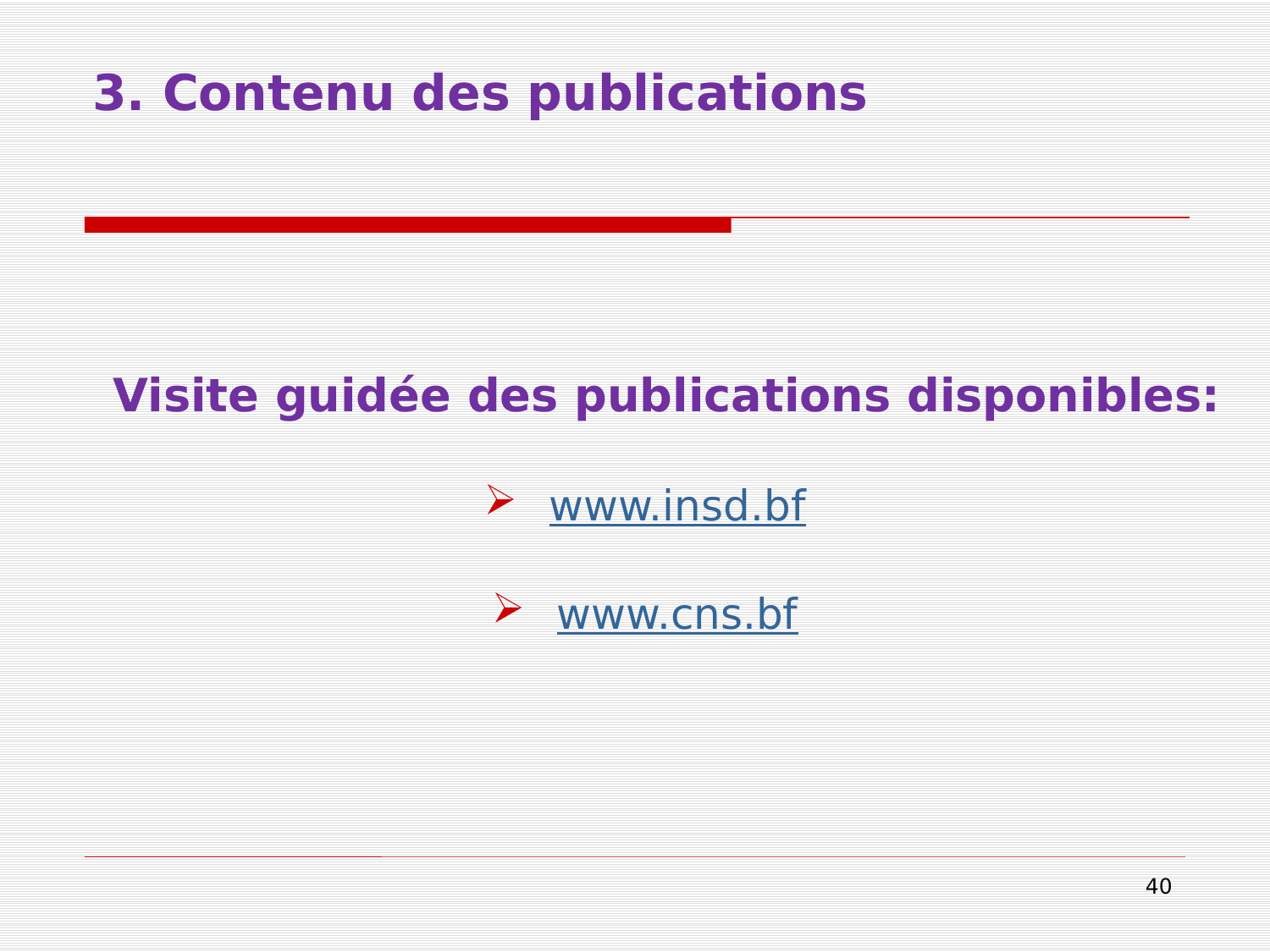

# 3. Contenu des publications

Visite guidée des publications disponibles:

www.insd.bf

www.cns.bf

40